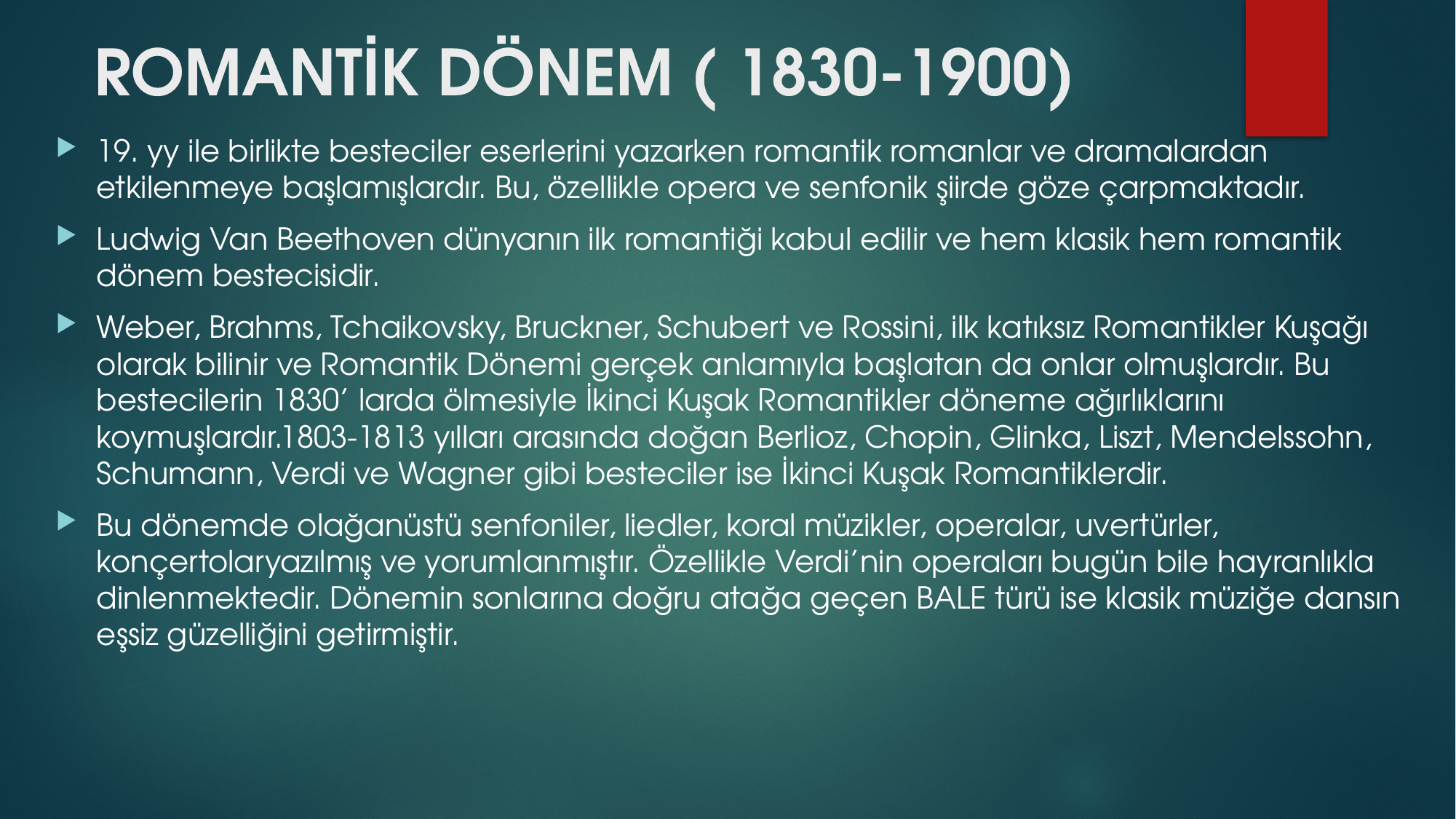

# ROMANTİK DÖNEM ( 1830-1900)
19. yy ile birlikte besteciler eserlerini yazarken romantik romanlar ve dramalardan etkilenmeye başlamışlardır. Bu, özellikle opera ve senfonik şiirde göze çarpmaktadır.
Ludwig Van Beethoven dünyanın ilk romantiği kabul edilir ve hem klasik hem romantik dönem bestecisidir.
Weber, Brahms, Tchaikovsky, Bruckner, Schubert ve Rossini, ilk katıksız Romantikler Kuşağı olarak bilinir ve Romantik Dönemi gerçek anlamıyla başlatan da onlar olmuşlardır. Bu bestecilerin 1830’ larda ölmesiyle İkinci Kuşak Romantikler döneme ağırlıklarını koymuşlardır.1803-1813 yılları arasında doğan Berlioz, Chopin, Glinka, Liszt, Mendelssohn, Schumann, Verdi ve Wagner gibi besteciler ise İkinci Kuşak Romantiklerdir.
Bu dönemde olağanüstü senfoniler, liedler, koral müzikler, operalar, uvertürler, konçertolaryazılmış ve yorumlanmıştır. Özellikle Verdi’nin operaları bugün bile hayranlıkla dinlenmektedir. Dönemin sonlarına doğru atağa geçen BALE türü ise klasik müziğe dansın eşsiz güzelliğini getirmiştir.